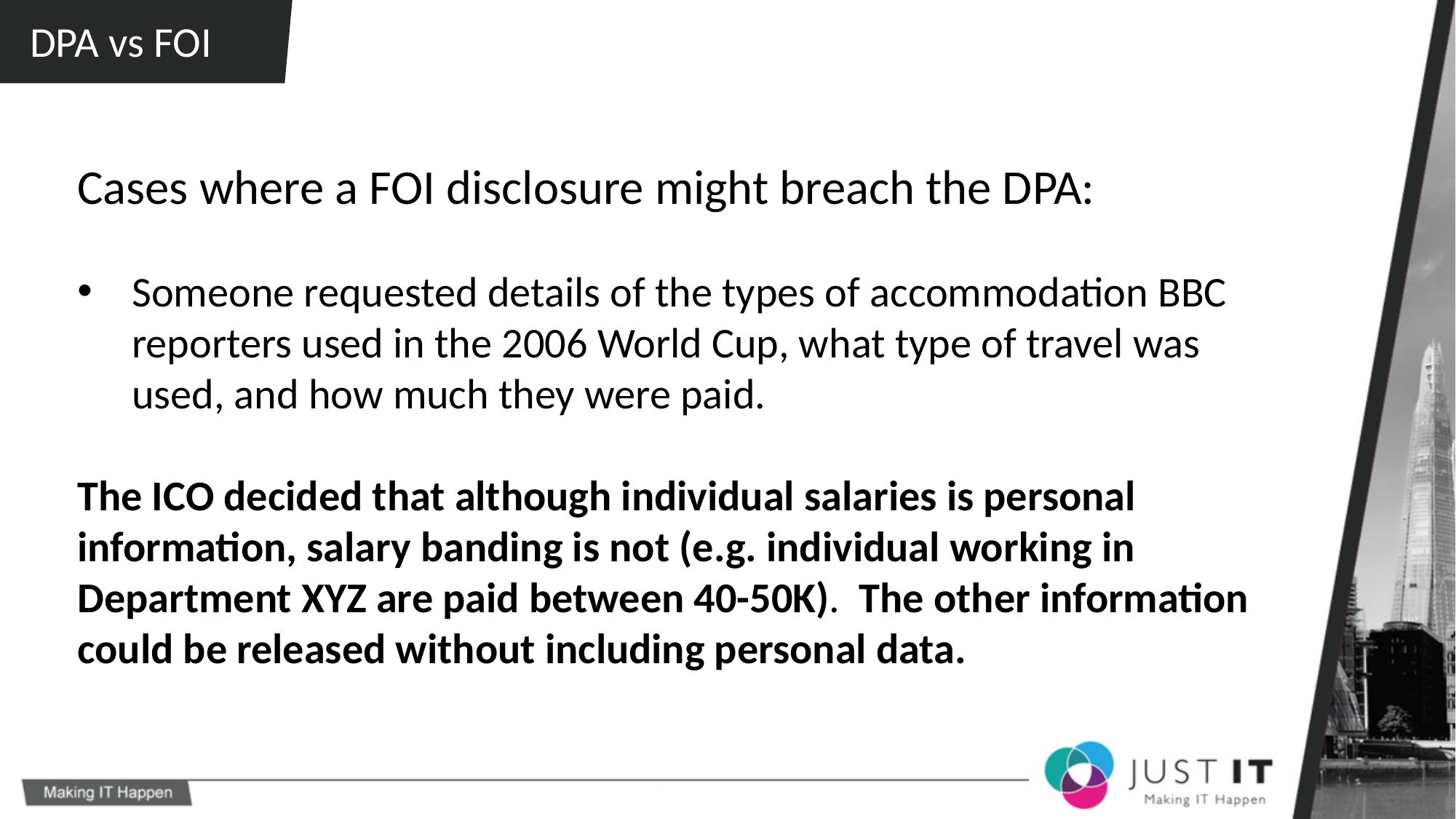

DPA vs FOI
Cases where a FOI disclosure might breach the DPA:

Someone requested details of the types of accommodation BBC reporters used in the 2006 World Cup, what type of travel was used, and how much they were paid.

The ICO decided that although individual salaries is personal information, salary banding is not (e.g. individual working in Department XYZ are paid between 40-50K).  The other information could be released without including personal data.